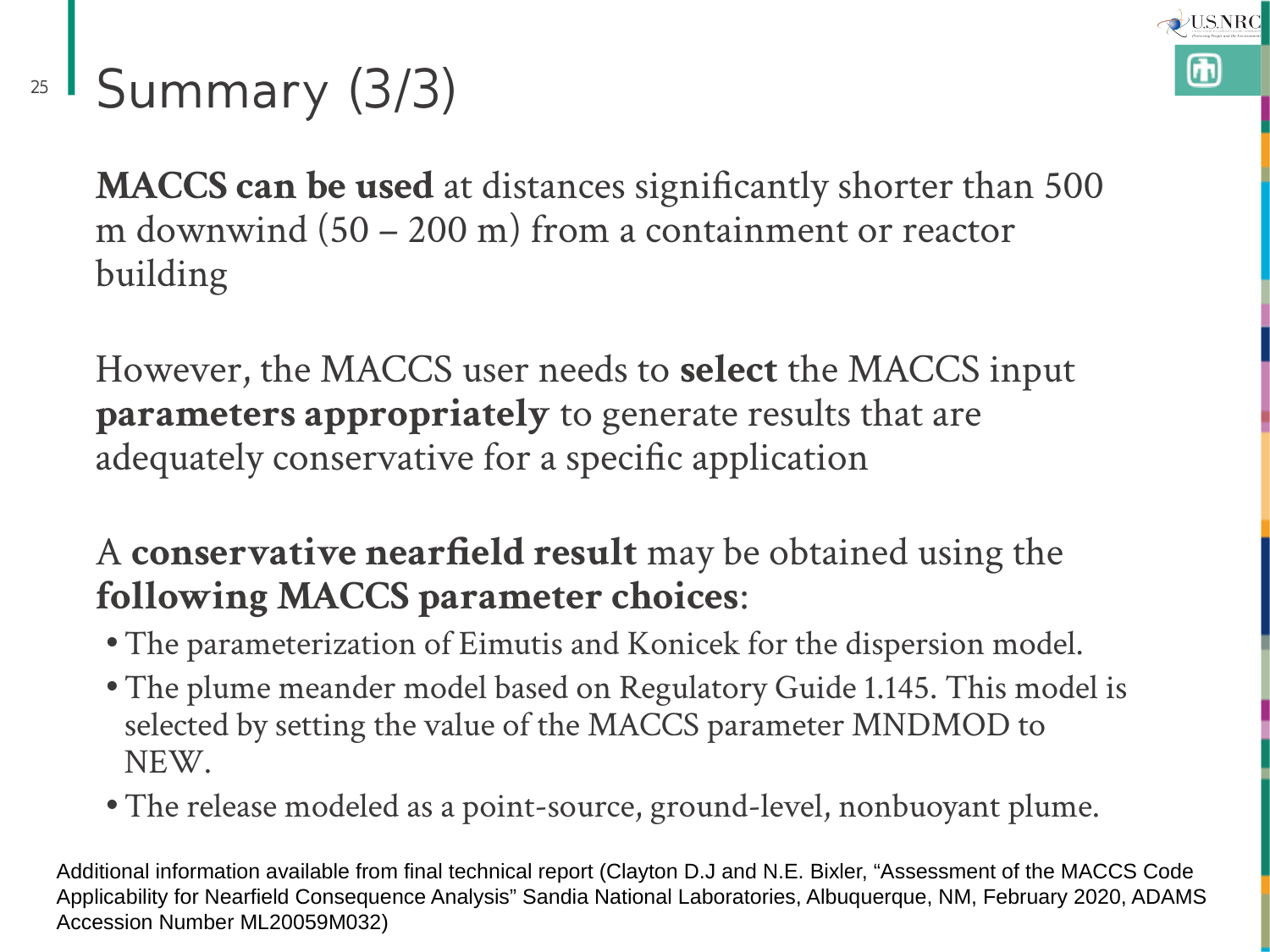

# Summary (3/3)
25
MACCS can be used at distances significantly shorter than 500 m downwind (50 – 200 m) from a containment or reactor building

However, the MACCS user needs to select the MACCS input parameters appropriately to generate results that are adequately conservative for a specific application

A conservative nearfield result may be obtained using the following MACCS parameter choices:
The parameterization of Eimutis and Konicek for the dispersion model.
The plume meander model based on Regulatory Guide 1.145. This model is selected by setting the value of the MACCS parameter MNDMOD to NEW.
The release modeled as a point-source, ground-level, nonbuoyant plume.

Additional information available from final technical report (Clayton D.J and N.E. Bixler, “Assessment of the MACCS Code Applicability for Nearfield Consequence Analysis” Sandia National Laboratories, Albuquerque, NM, February 2020, ADAMS Accession Number ML20059M032)